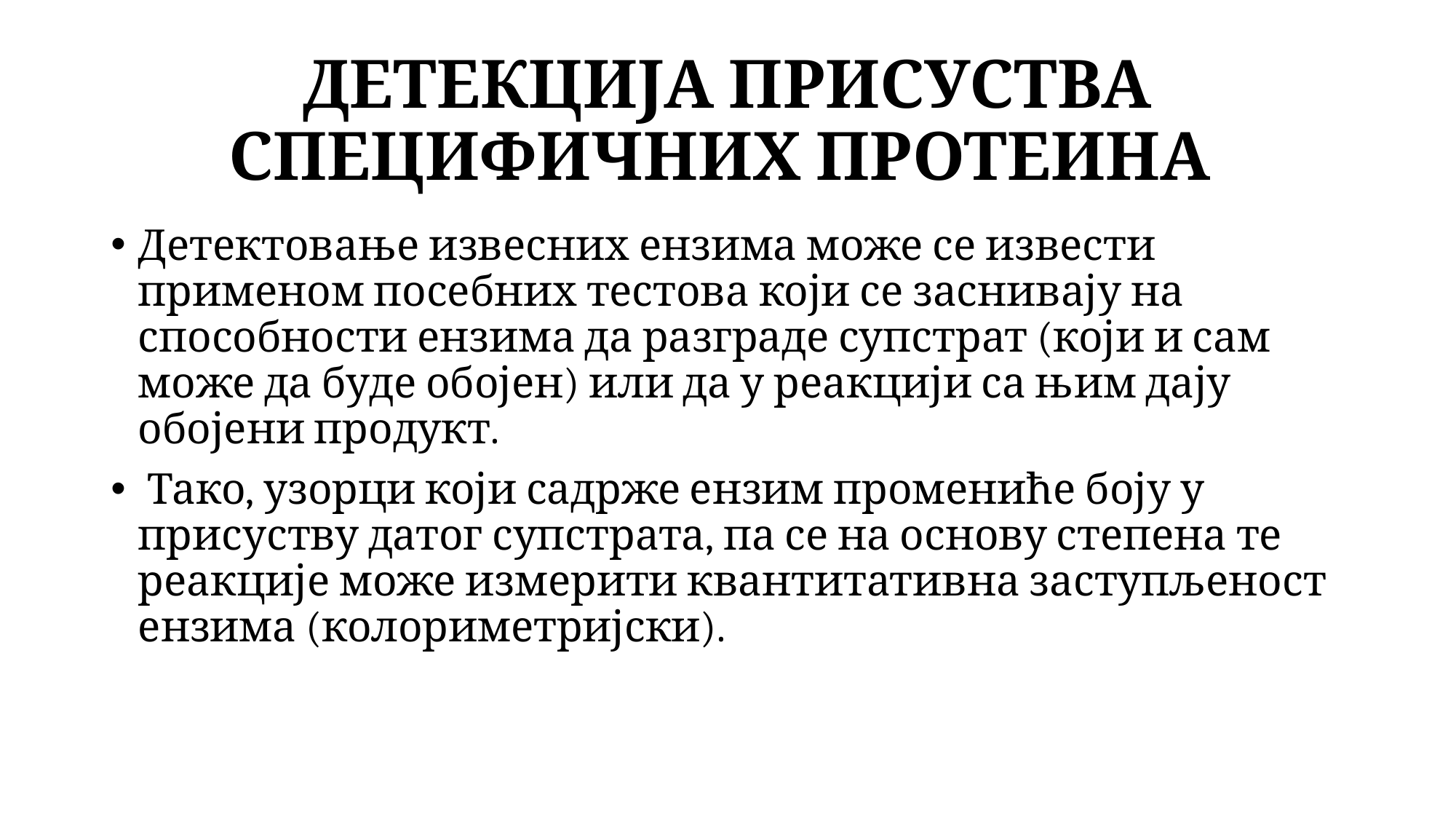

# ДЕТЕКЦИЈА ПРИСУСТВА СПЕЦИФИЧНИХ ПРОТЕИНА
Детектовање извесних ензима може се извести применом посебних тестова који се заснивају на способности ензима да разграде супстрат (који и сам може да буде обојен) или да у реакцији са њим дају обојени продукт.
 Тако, узорци који садрже ензим промениће боју у присуству датог супстрата, па се на основу степена те реакције може измерити квантитативна заступљеност ензима (колориметријски).